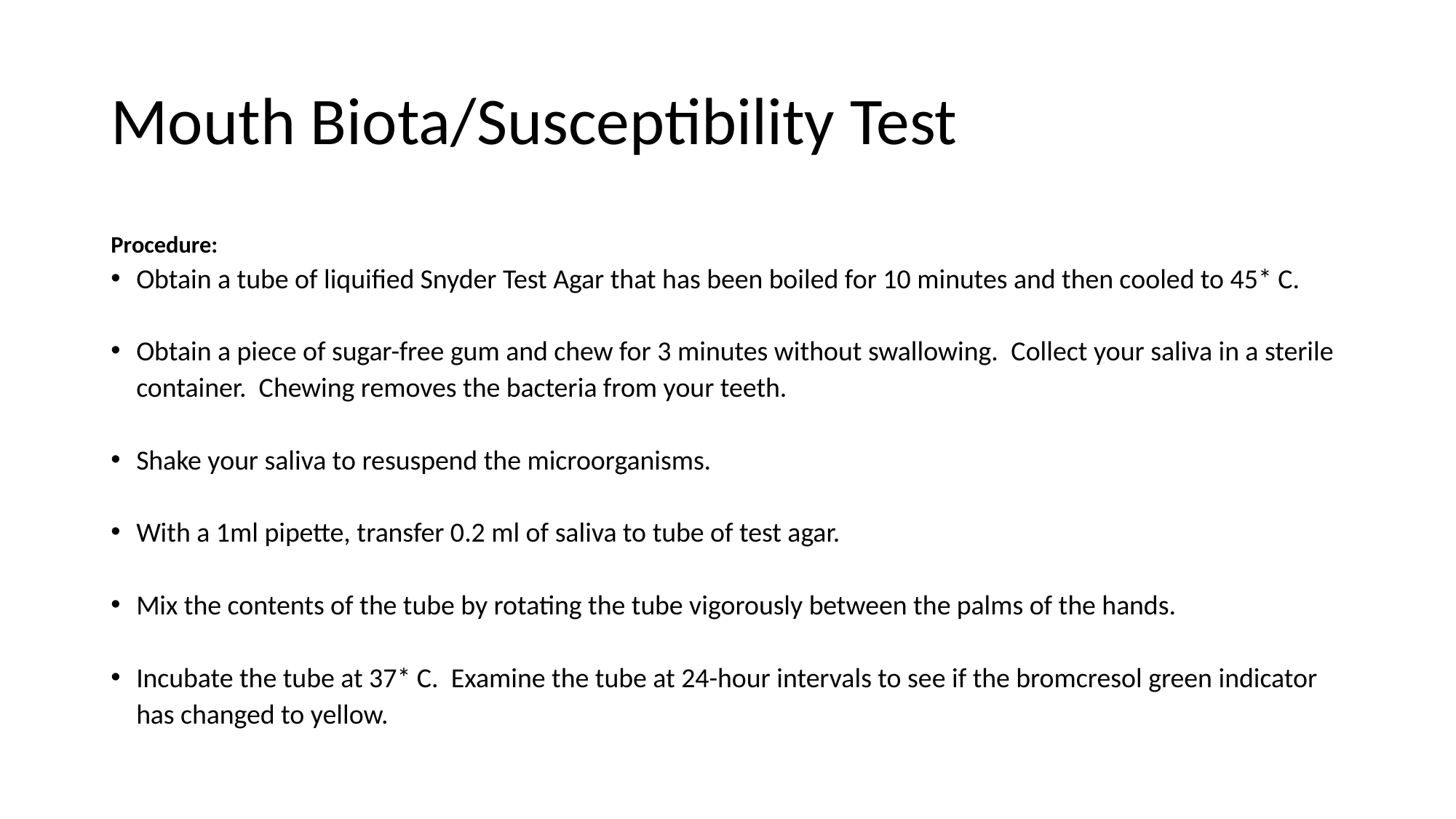

# Mouth Biota/Susceptibility Test
Procedure:
Obtain a tube of liquified Snyder Test Agar that has been boiled for 10 minutes and then cooled to 45* C.
Obtain a piece of sugar-free gum and chew for 3 minutes without swallowing.  Collect your saliva in a sterile container.  Chewing removes the bacteria from your teeth.
Shake your saliva to resuspend the microorganisms.
With a 1ml pipette, transfer 0.2 ml of saliva to tube of test agar.
Mix the contents of the tube by rotating the tube vigorously between the palms of the hands.
Incubate the tube at 37* C.  Examine the tube at 24-hour intervals to see if the bromcresol green indicator has changed to yellow.